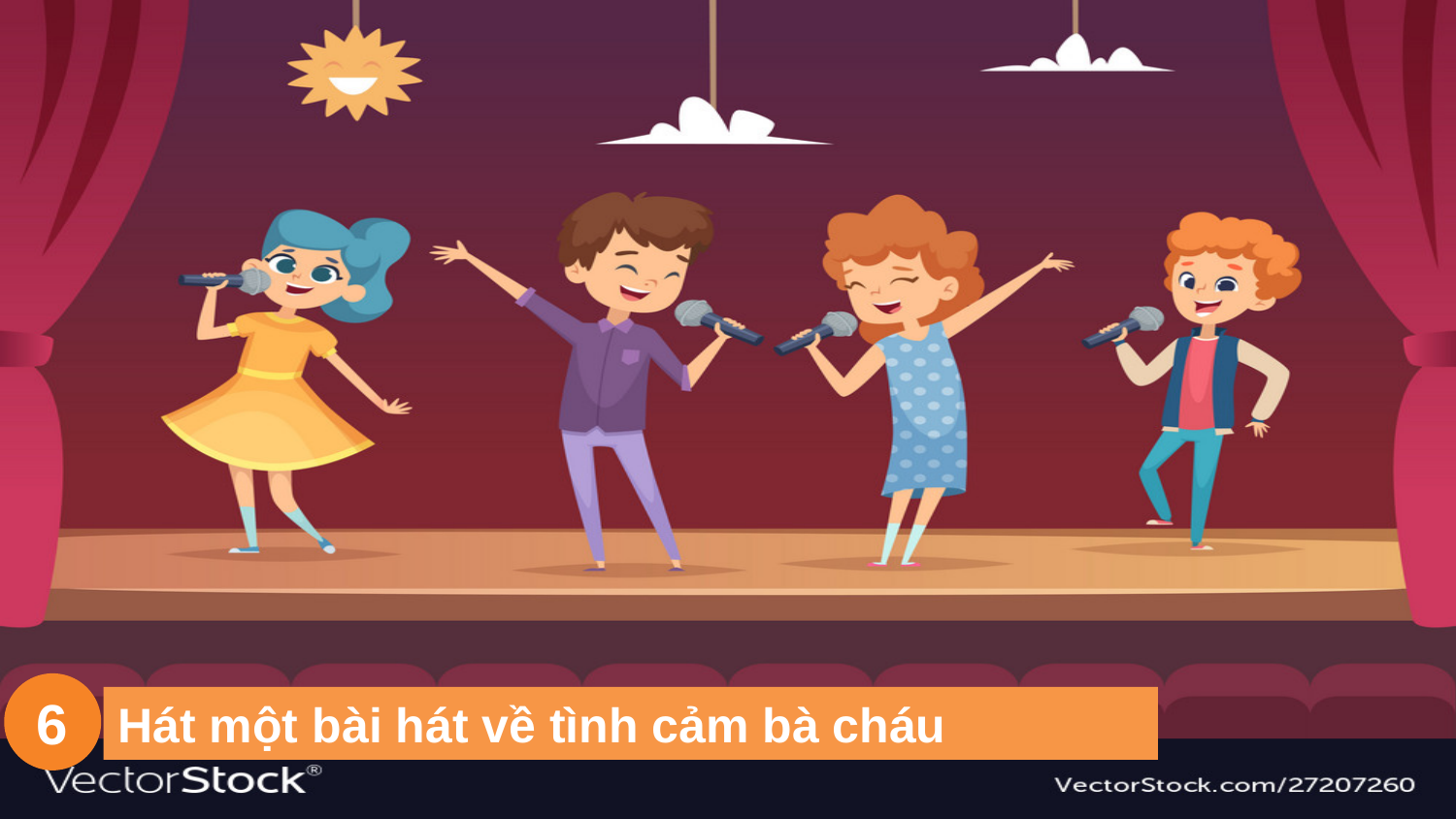

6
Hát một bài hát về tình cảm bà cháu